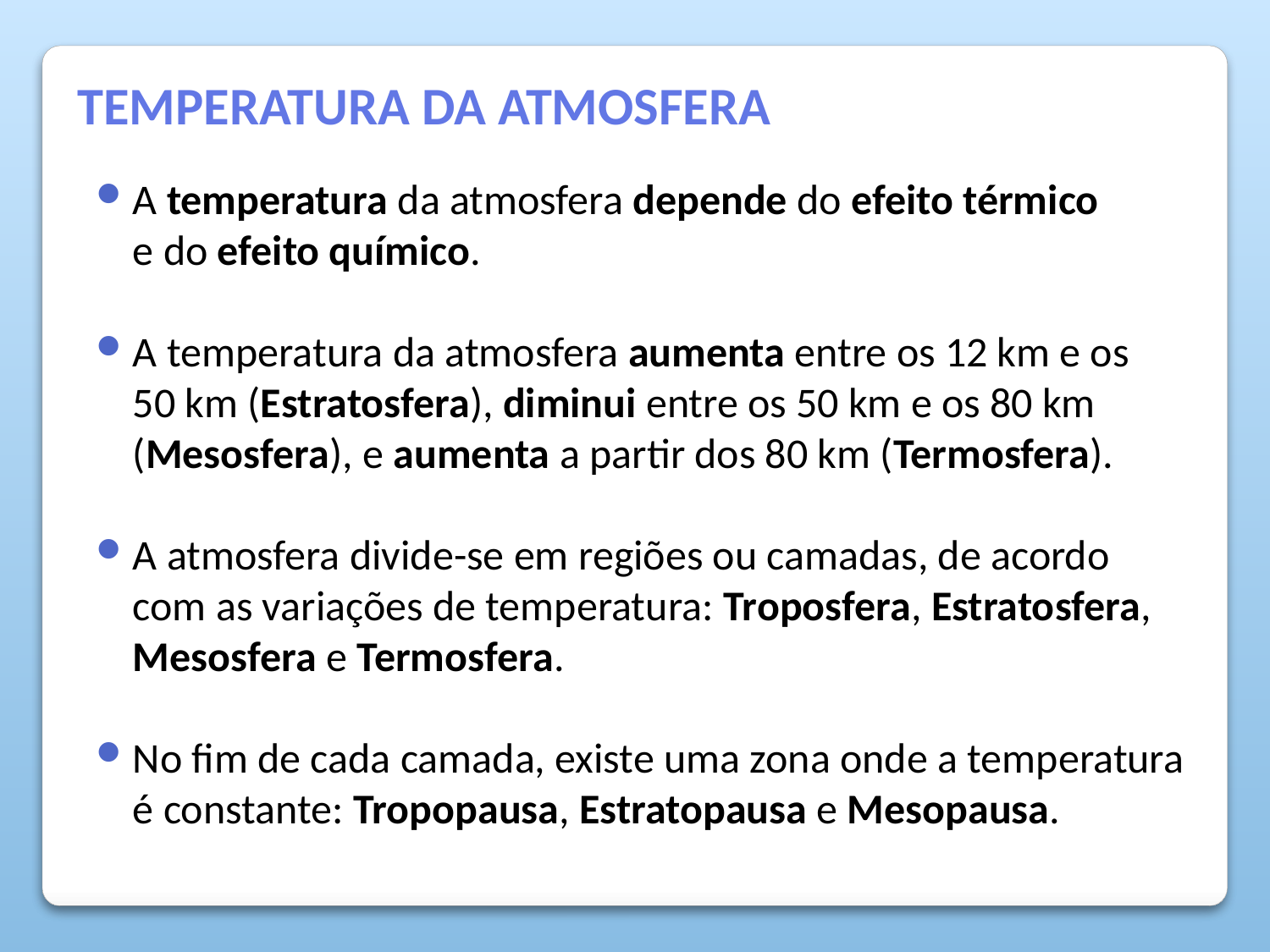

temperatura da atmosfera
A temperatura da atmosfera depende do efeito térmico
e do efeito químico.

A temperatura da atmosfera aumenta entre os 12 km e os
50 km (Estratosfera), diminui entre os 50 km e os 80 km (Mesosfera), e aumenta a partir dos 80 km (Termosfera).

A atmosfera divide-se em regiões ou camadas, de acordo
com as variações de temperatura: Troposfera, Estratosfera, Mesosfera e Termosfera.

No fim de cada camada, existe uma zona onde a temperatura é constante: Tropopausa, Estratopausa e Mesopausa.